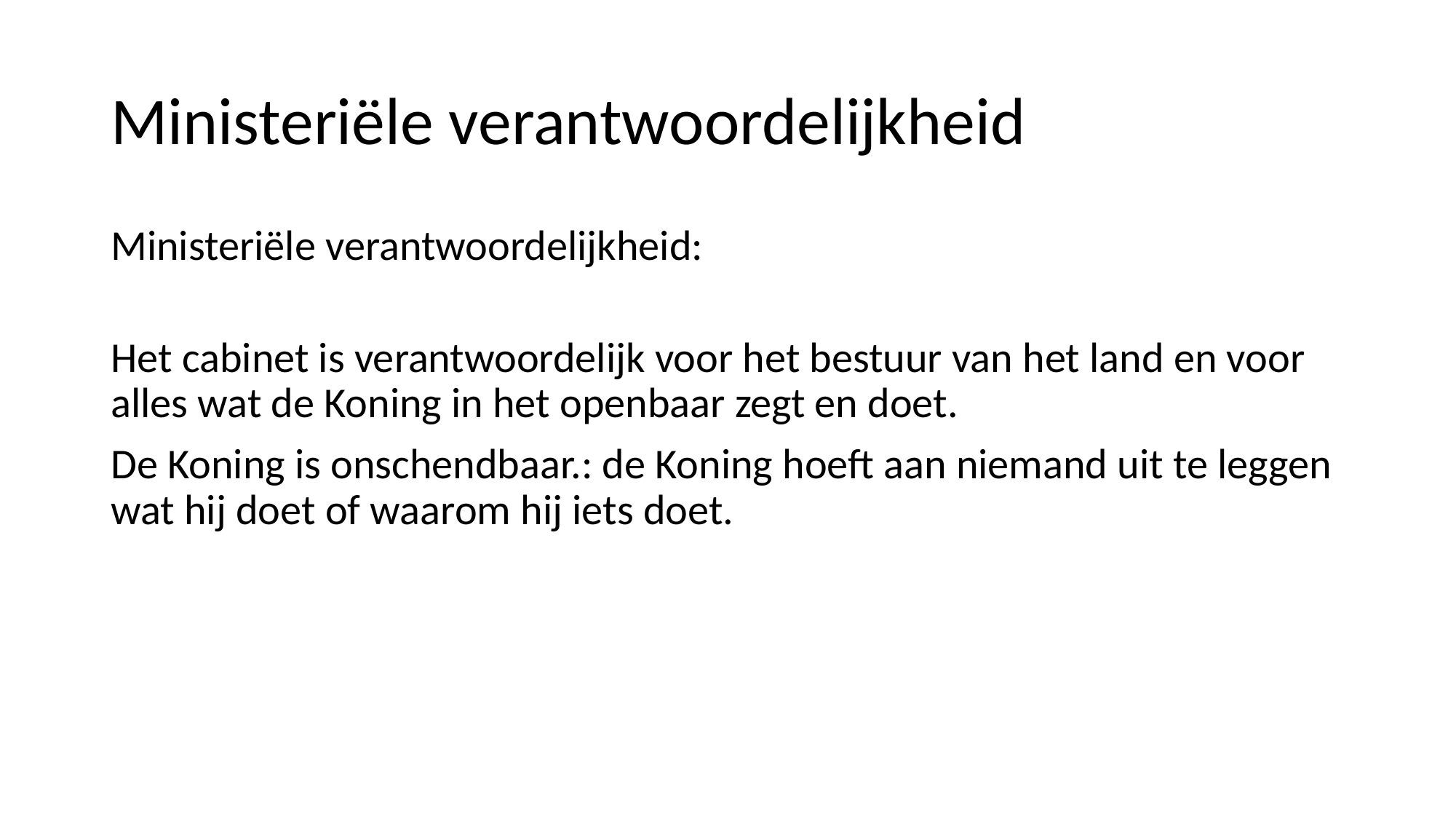

# Ministeriële verantwoordelijkheid
Ministeriële verantwoordelijkheid:
Het cabinet is verantwoordelijk voor het bestuur van het land en voor alles wat de Koning in het openbaar zegt en doet.
De Koning is onschendbaar.: de Koning hoeft aan niemand uit te leggen wat hij doet of waarom hij iets doet.